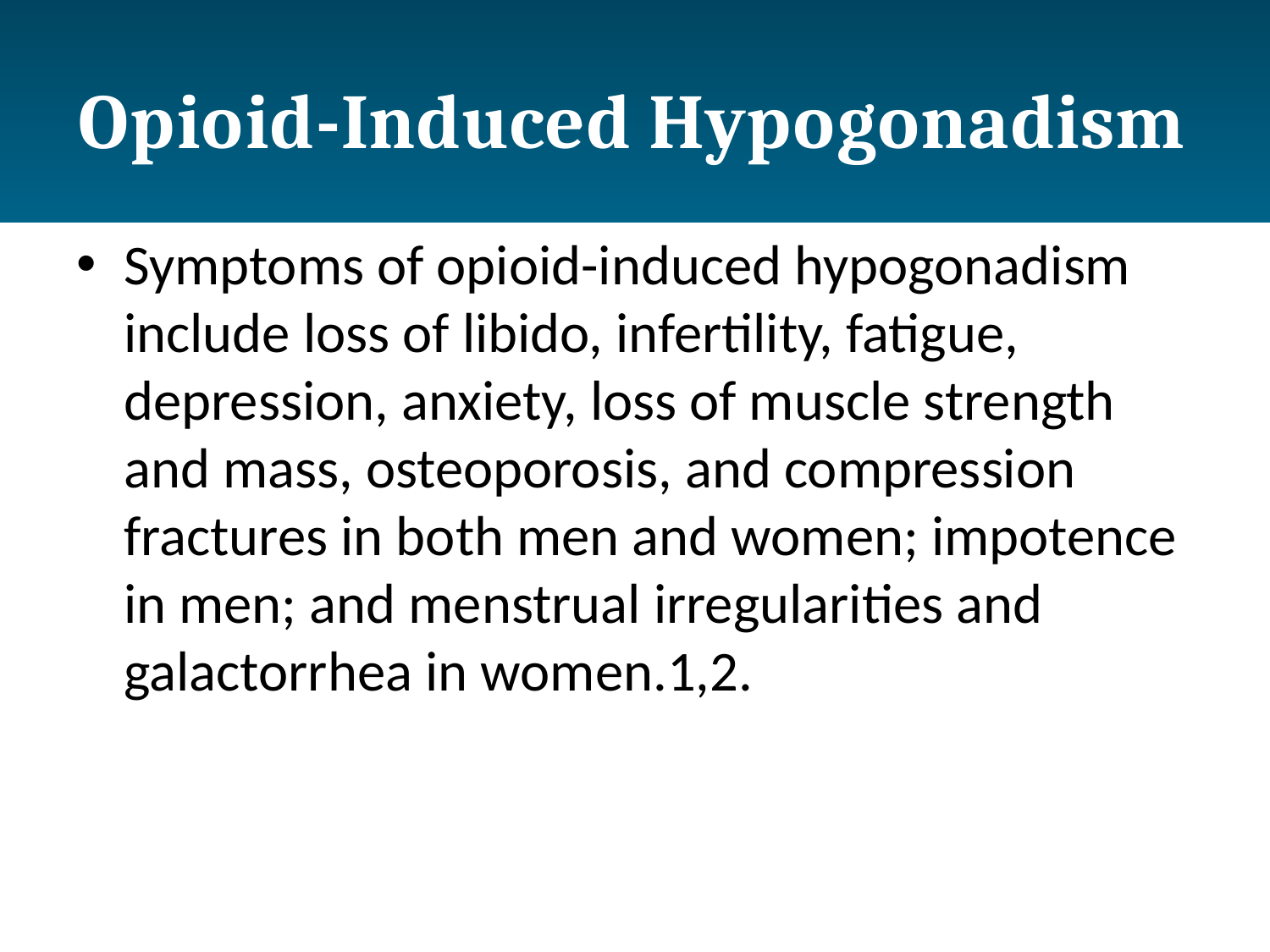

# Opioid-Induced Hypogonadism
Symptoms of opioid-induced hypogonadism include loss of libido, infertility, fatigue, depression, anxiety, loss of muscle strength and mass, osteoporosis, and compression fractures in both men and women; impotence in men; and menstrual irregularities and galactorrhea in women.1,2.